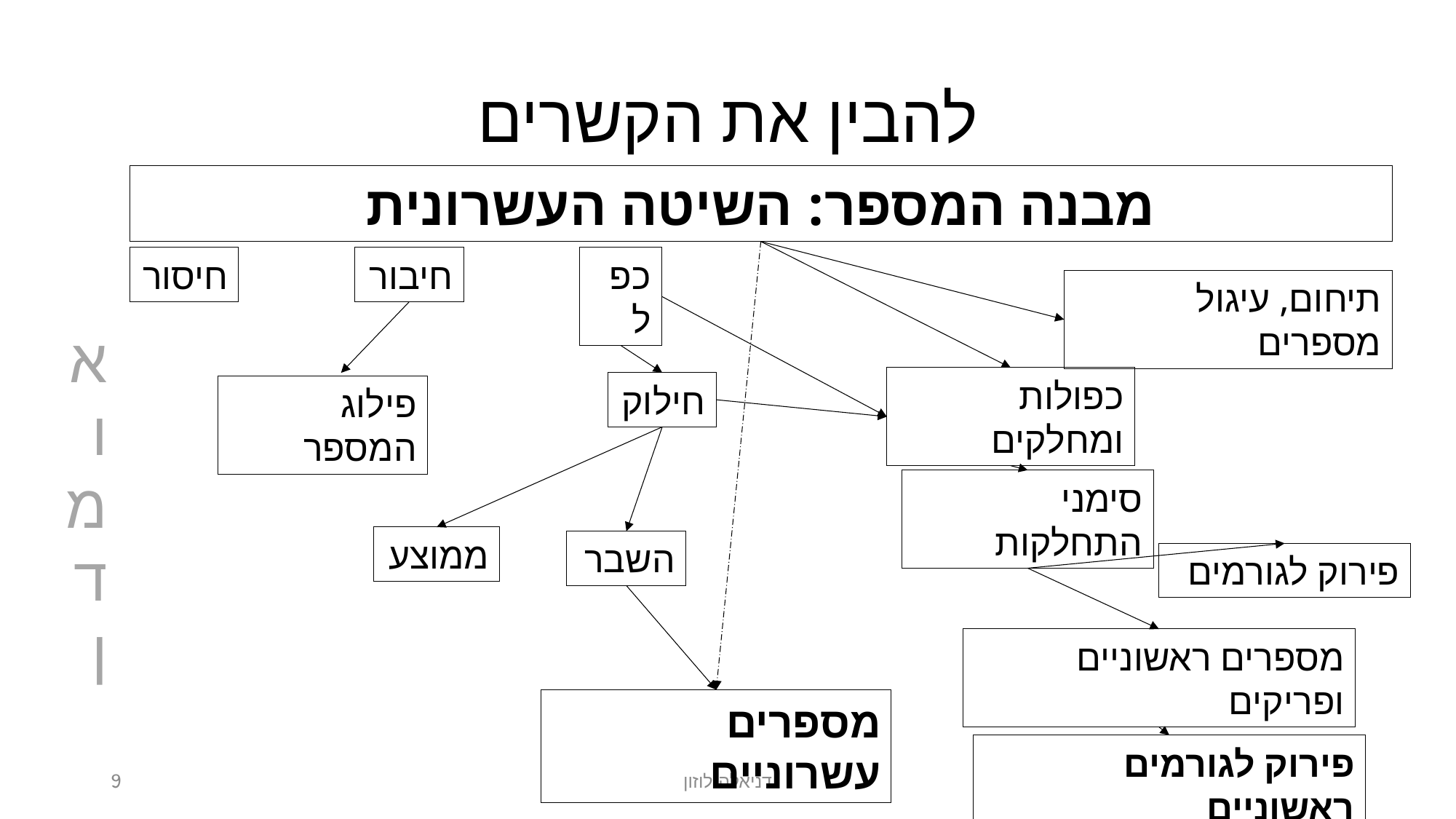

# להבין את הקשרים
מבנה המספר: השיטה העשרונית
חיסור
חיבור
כפל
תיחום, עיגול מספרים
א
ו
מ
ד
ן
כפולות ומחלקים
חילוק
פילוג המספר
סימני התחלקות
ממוצע
השבר
פירוק לגורמים
מספרים ראשוניים ופריקים
מספרים עשרוניים
פירוק לגורמים ראשוניים
9
דניאלה לוזון